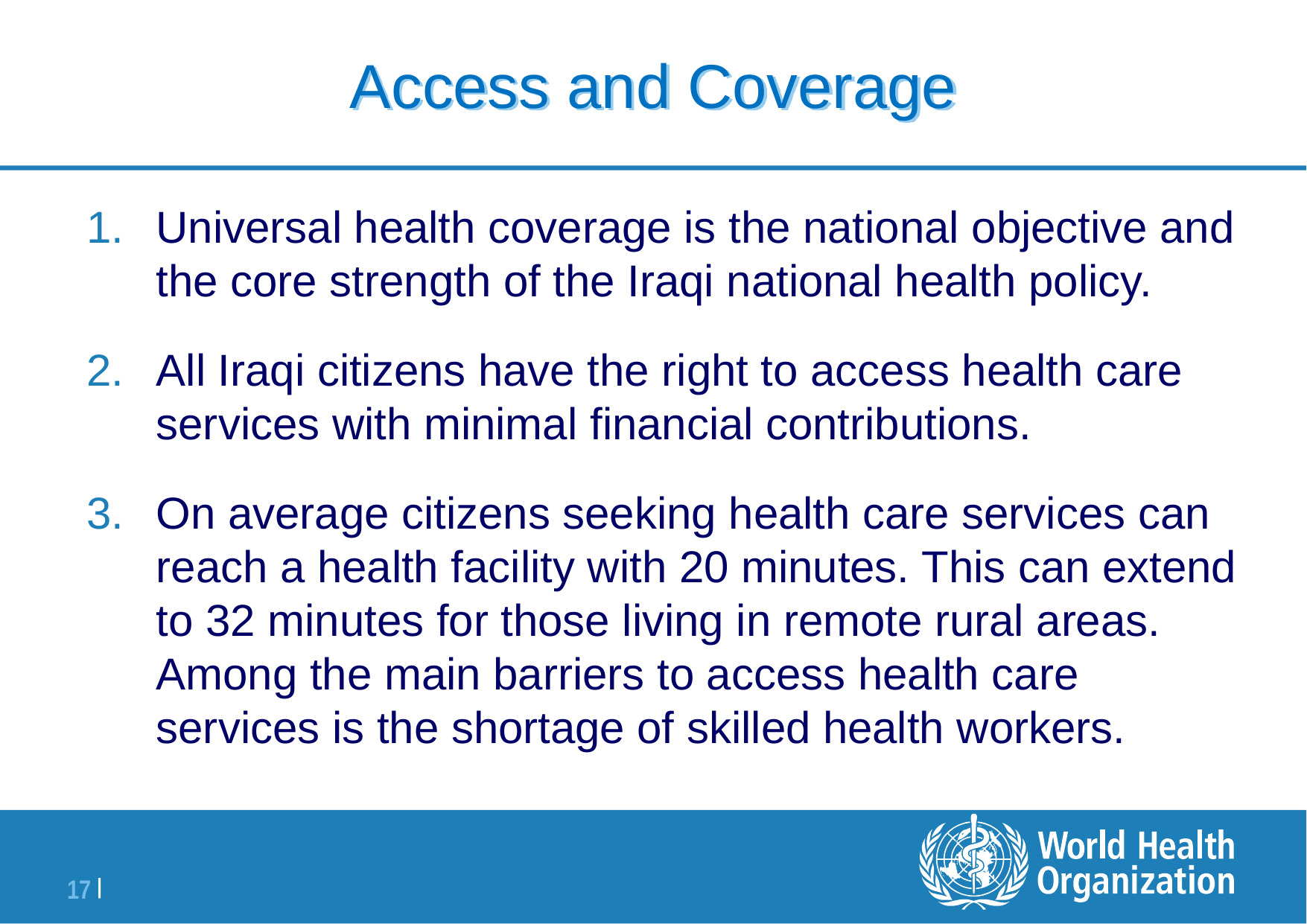

# Access and Coverage
Universal health coverage is the national objective and the core strength of the Iraqi national health policy.
All Iraqi citizens have the right to access health care services with minimal financial contributions.
On average citizens seeking health care services can reach a health facility with 20 minutes. This can extend to 32 minutes for those living in remote rural areas. Among the main barriers to access health care services is the shortage of skilled health workers.